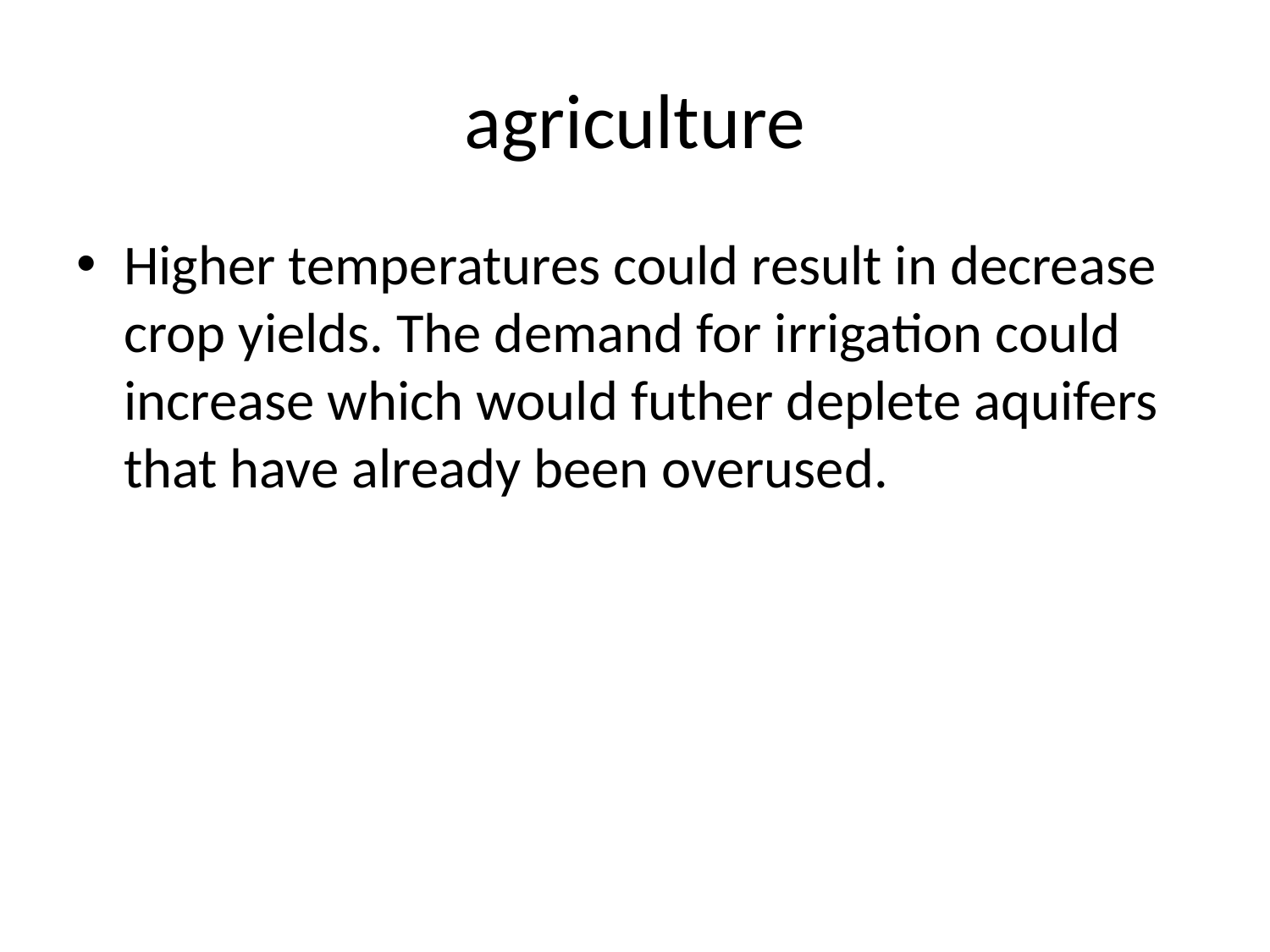

# agriculture
Higher temperatures could result in decrease crop yields. The demand for irrigation could increase which would futher deplete aquifers that have already been overused.